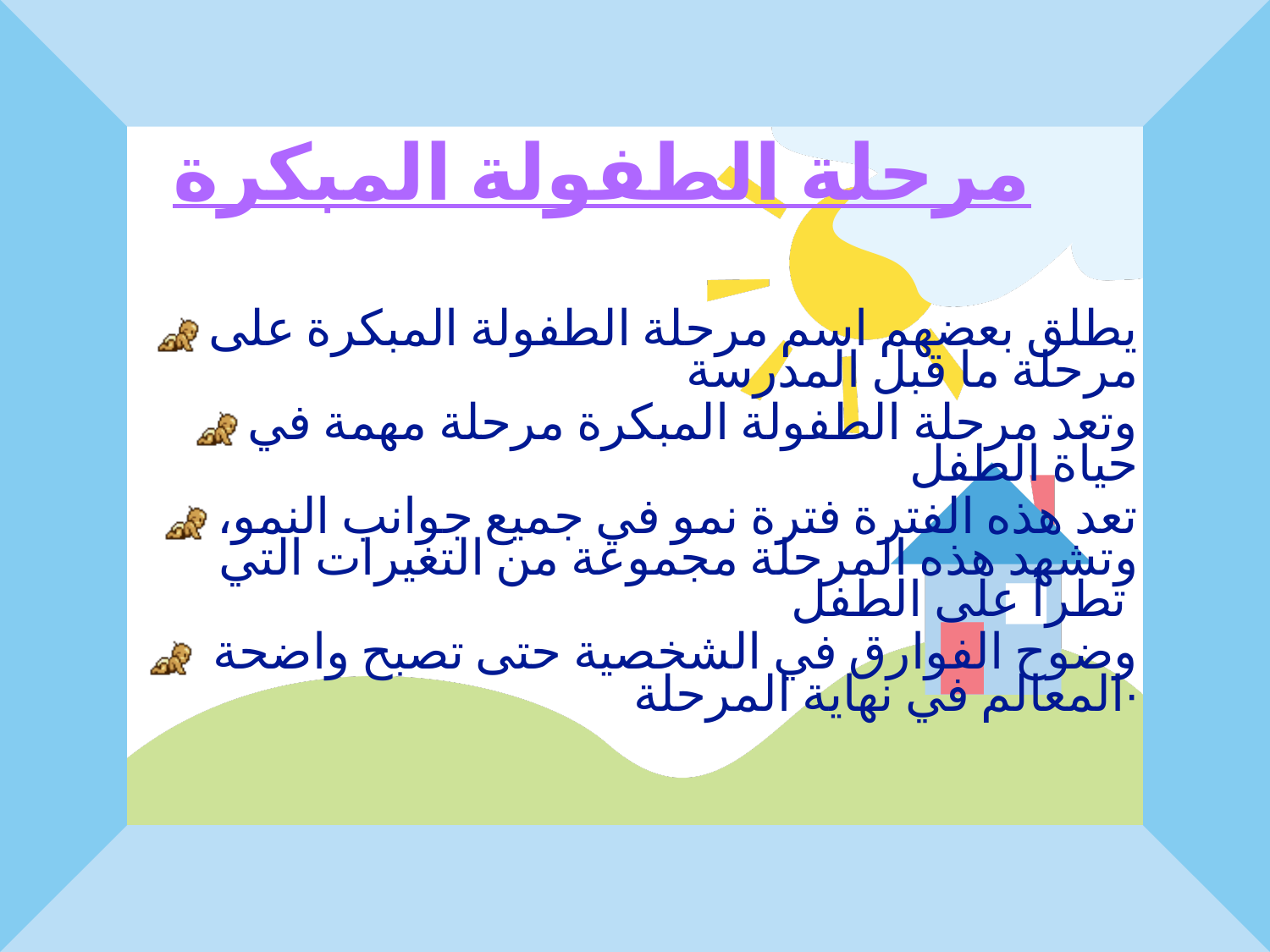

مرحلة الطفولة المبكرة
يطلق بعضهم اسم مرحلة الطفولة المبكرة على مرحلة ما قبل المدرسة
وتعد مرحلة الطفولة المبكرة مرحلة مهمة في حياة الطفل
تعد هذه الفترة فترة نمو في جميع جوانب النمو، وتشهد هذه المرحلة مجموعة من التغيرات التي تطرأ على الطفل
 وضوح الفوارق في الشخصية حتى تصبح واضحة المعالم في نهاية المرحلة·